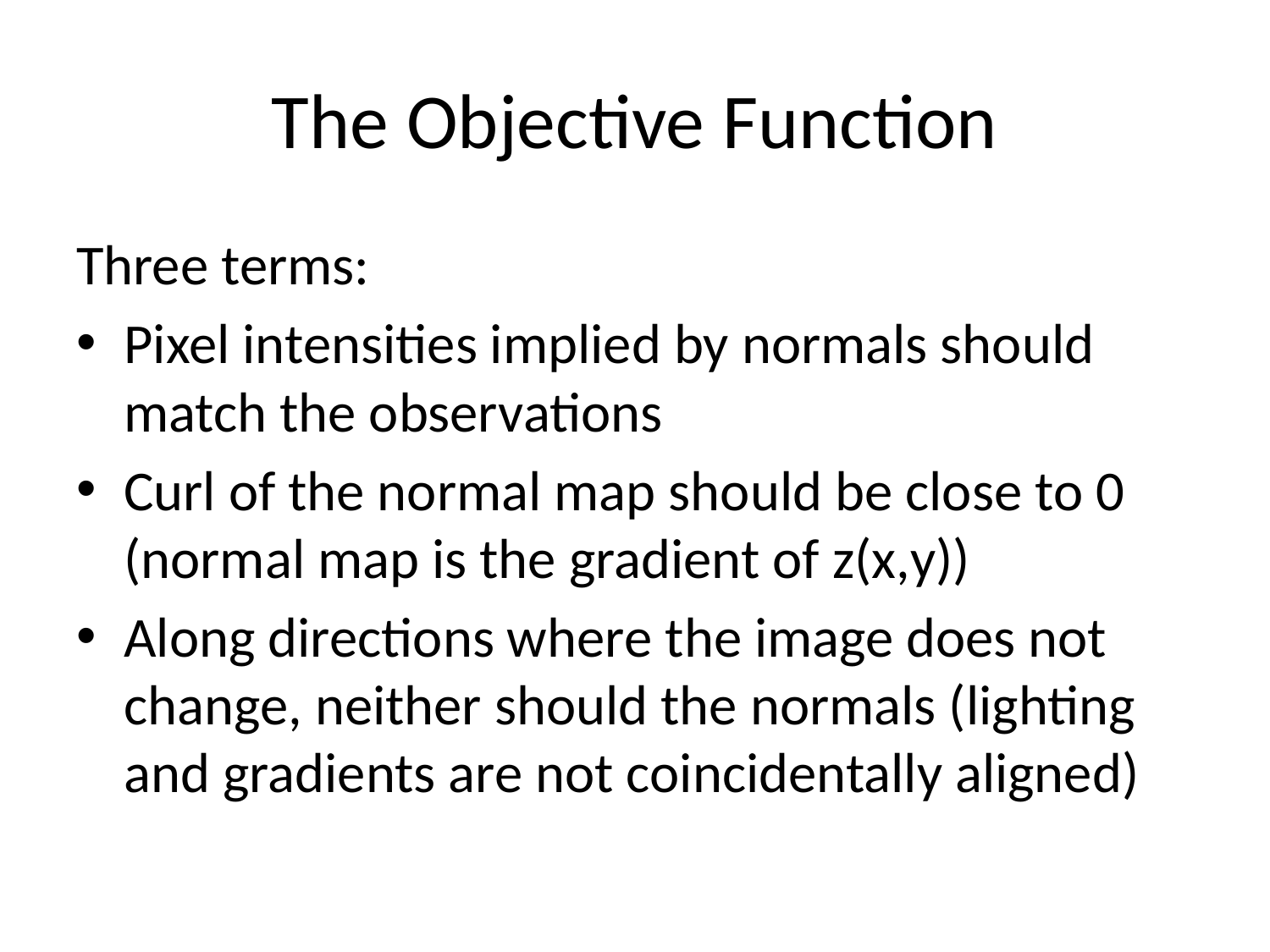

# The Objective Function
Three terms:
Pixel intensities implied by normals should match the observations
Curl of the normal map should be close to 0 (normal map is the gradient of z(x,y))
Along directions where the image does not change, neither should the normals (lighting and gradients are not coincidentally aligned)